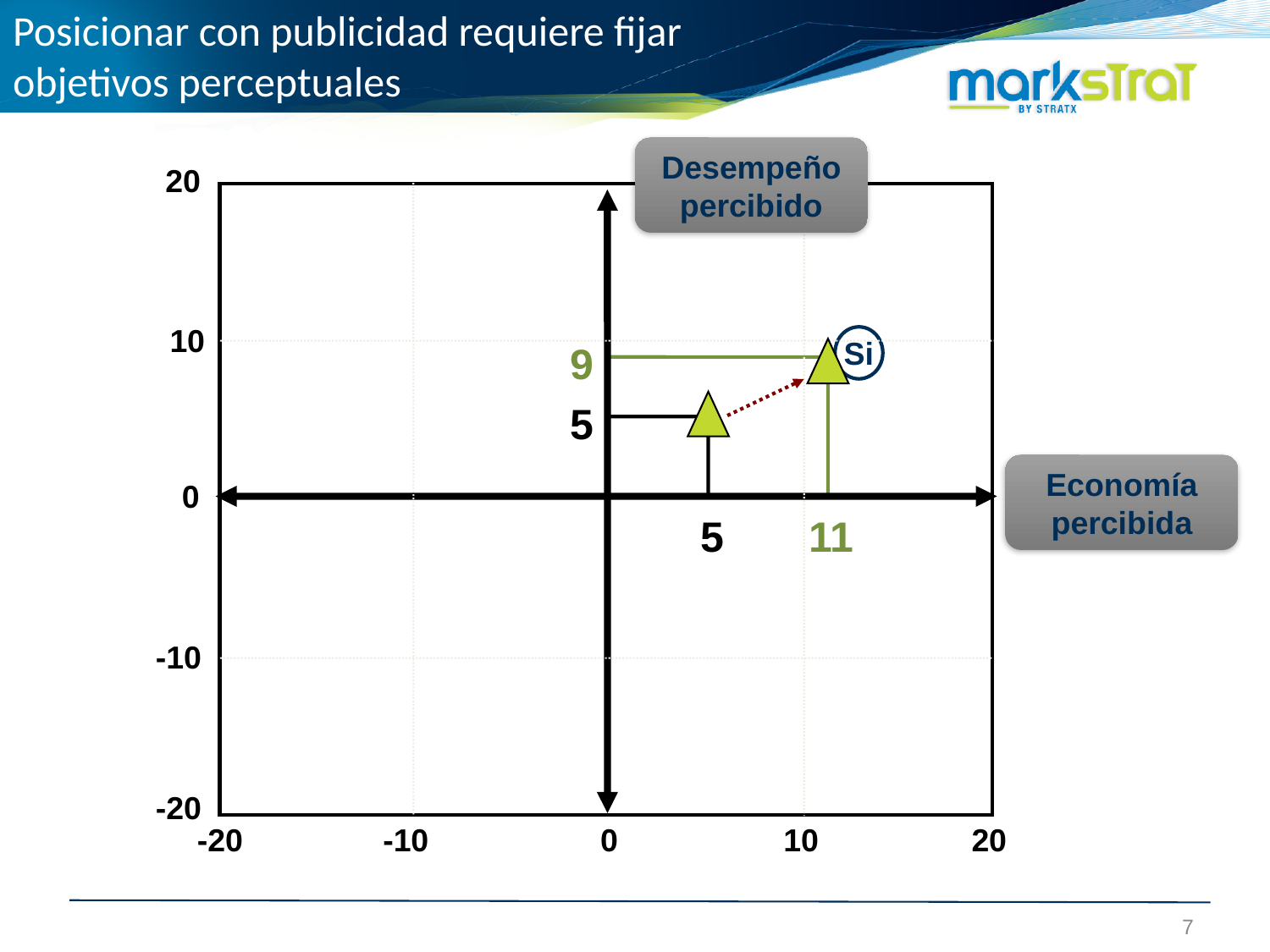

# Posicionar con publicidad requiere fijar objetivos perceptuales
Desempeño percibido
20

10
Si
9

5

Economía percibida
0

5
11
-10

-20
-20
-10
0
10
20
7